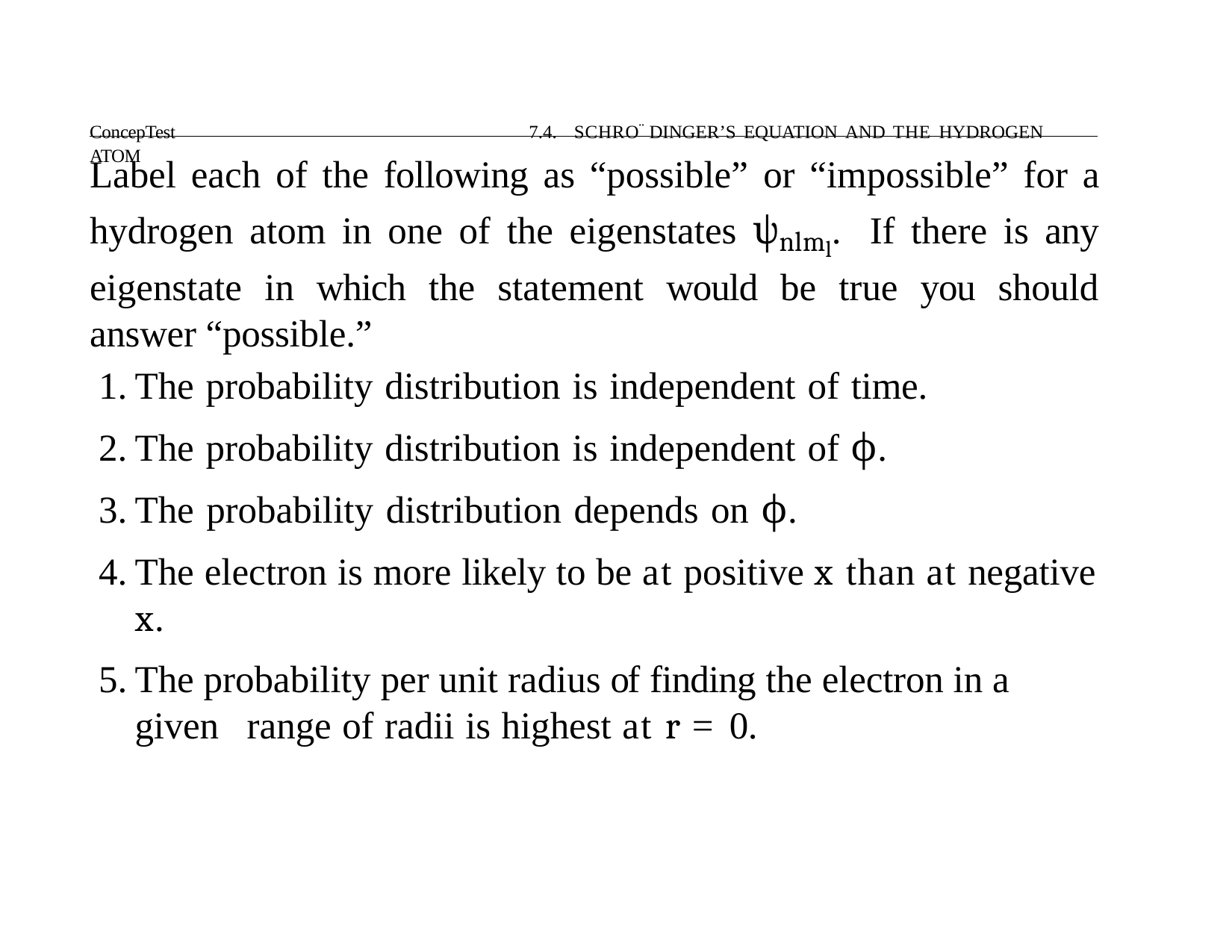

ConcepTest	7.4.  SCHRO¨ DINGER’S EQUATION AND THE HYDROGEN ATOM

# Label each of the following as “possible” or “impossible” for a hydrogen atom in one of the eigenstates ψnlml.  If there is any eigenstate in which the statement would be true you should answer “possible.”
The probability distribution is independent of time.
The probability distribution is independent of ϕ.
The probability distribution depends on ϕ.
The electron is more likely to be at positive x than at negative
x.
The probability per unit radius of finding the electron in a given 	range of radii is highest at r = 0.